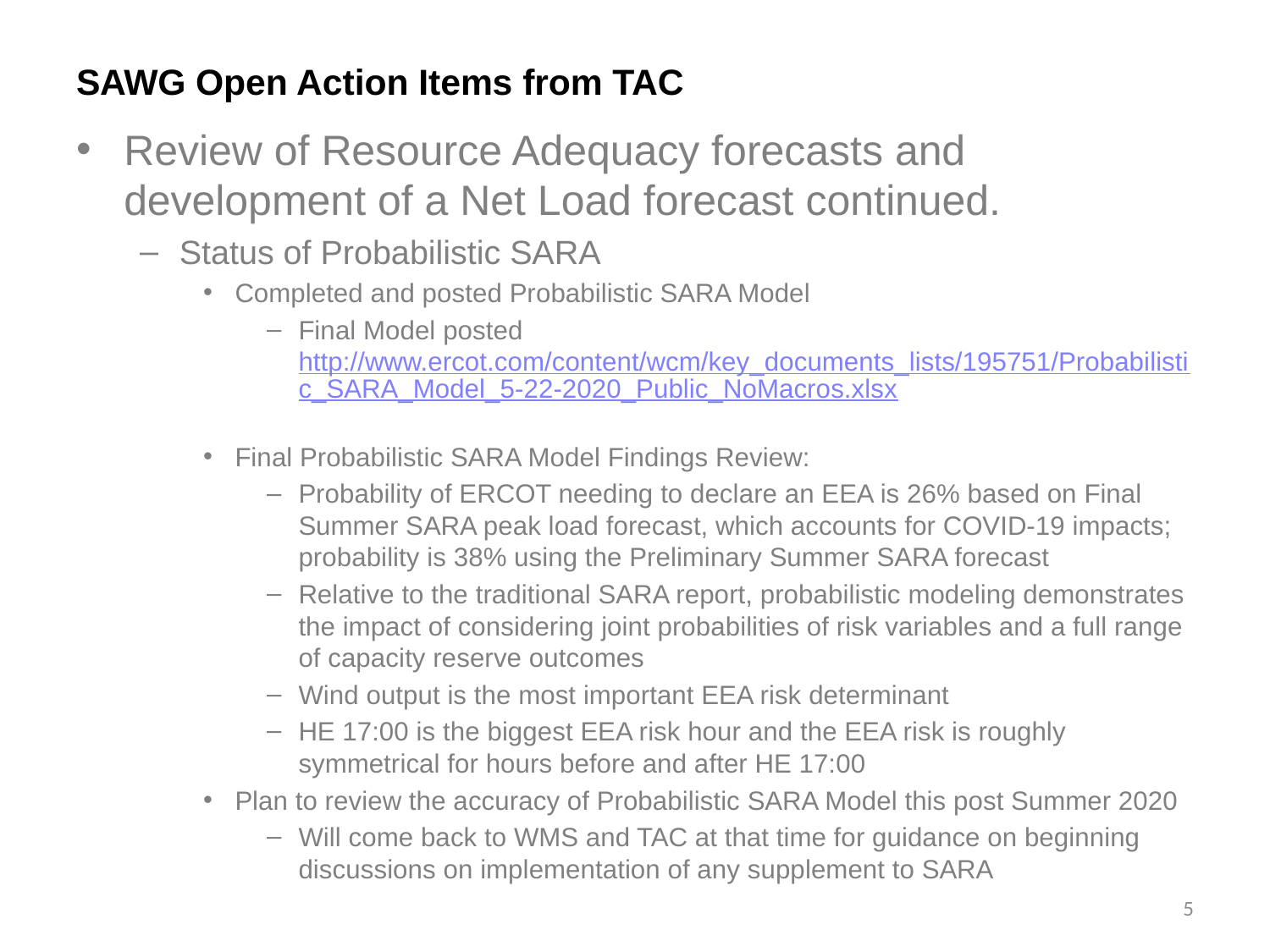

# SAWG Open Action Items from TAC
Review of Resource Adequacy forecasts and development of a Net Load forecast continued.
Status of Probabilistic SARA
Completed and posted Probabilistic SARA Model
Final Model posted http://www.ercot.com/content/wcm/key_documents_lists/195751/Probabilistic_SARA_Model_5-22-2020_Public_NoMacros.xlsx
Final Probabilistic SARA Model Findings Review:
Probability of ERCOT needing to declare an EEA is 26% based on Final Summer SARA peak load forecast, which accounts for COVID-19 impacts; probability is 38% using the Preliminary Summer SARA forecast
Relative to the traditional SARA report, probabilistic modeling demonstrates the impact of considering joint probabilities of risk variables and a full range of capacity reserve outcomes
Wind output is the most important EEA risk determinant
HE 17:00 is the biggest EEA risk hour and the EEA risk is roughly symmetrical for hours before and after HE 17:00
Plan to review the accuracy of Probabilistic SARA Model this post Summer 2020
Will come back to WMS and TAC at that time for guidance on beginning discussions on implementation of any supplement to SARA

5